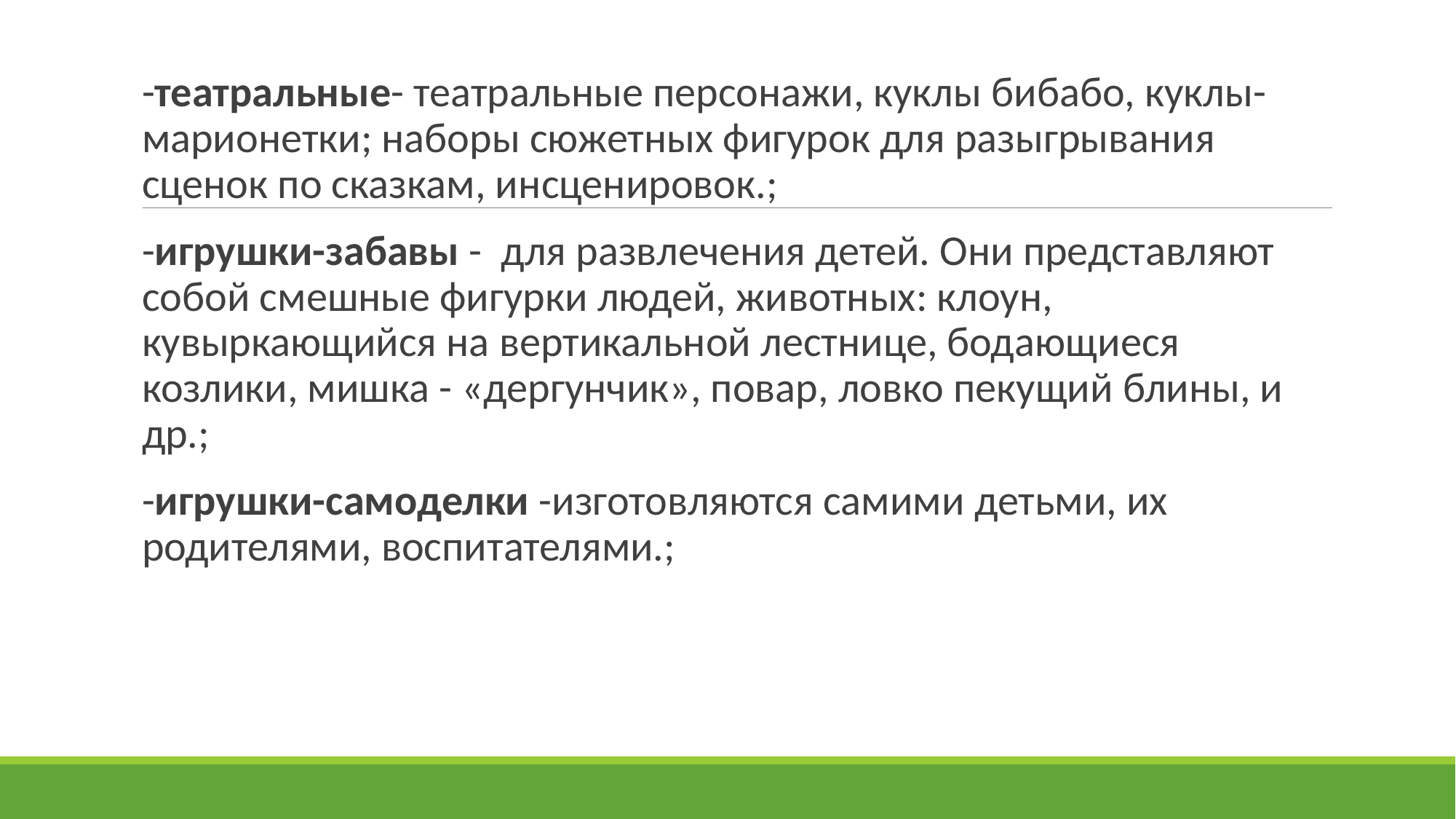

-театральные- театральные персонажи, куклы бибабо, куклы-марионетки; наборы сю­жетных фигурок для разыгрывания сценок по сказкам, ин­сценировок.;
-игрушки-забавы -  для развлечения детей. Они представляют собой смешные фигурки людей, животных: клоун, кувыркающийся на вертикальной лестнице, бодаю­щиеся козлики, мишка - «дергунчик», повар, ловко пекущий блины, и др.;
-игрушки-самоделки -изготовляются самими детьми, их родителями, воспитателями.;